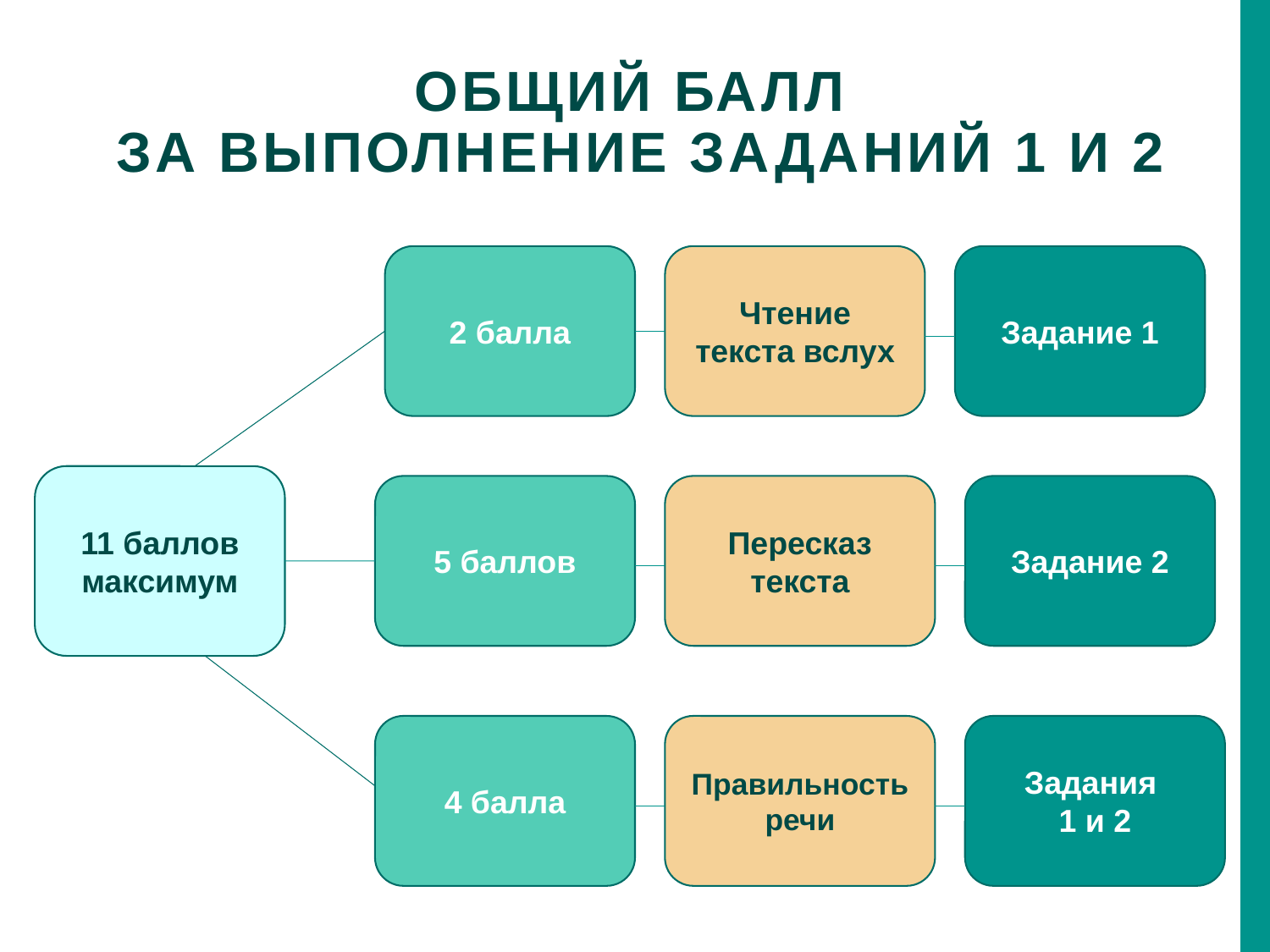

# Общий балл за выполнение заданий 1 и 2
2 балла
Чтение текста вслух
Задание 1
11 баллов максимум
5 баллов
Пересказ текста
Задание 2
4 балла
Правильность речи
Задания
1 и 2